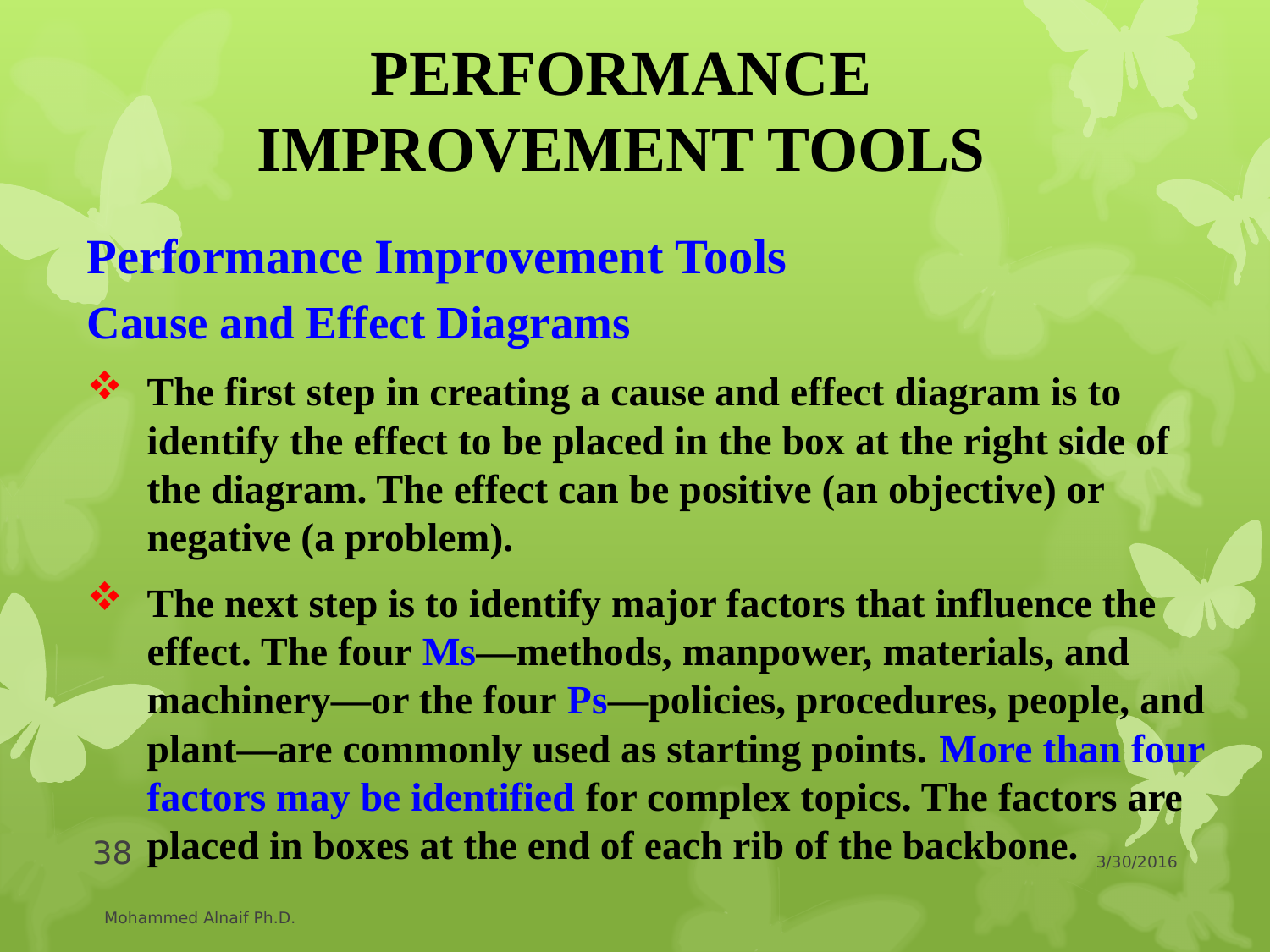

# PERFORMANCE IMPROVEMENT TOOLS
Performance Improvement Tools
Cause and Effect Diagrams
The first step in creating a cause and effect diagram is to identify the effect to be placed in the box at the right side of the diagram. The effect can be positive (an objective) or negative (a problem).
The next step is to identify major factors that influence the effect. The four Ms—methods, manpower, materials, and machinery—or the four Ps—policies, procedures, people, and plant—are commonly used as starting points. More than four factors may be identified for complex topics. The factors are placed in boxes at the end of each rib of the backbone.

38
3/30/2016
Mohammed Alnaif Ph.D.